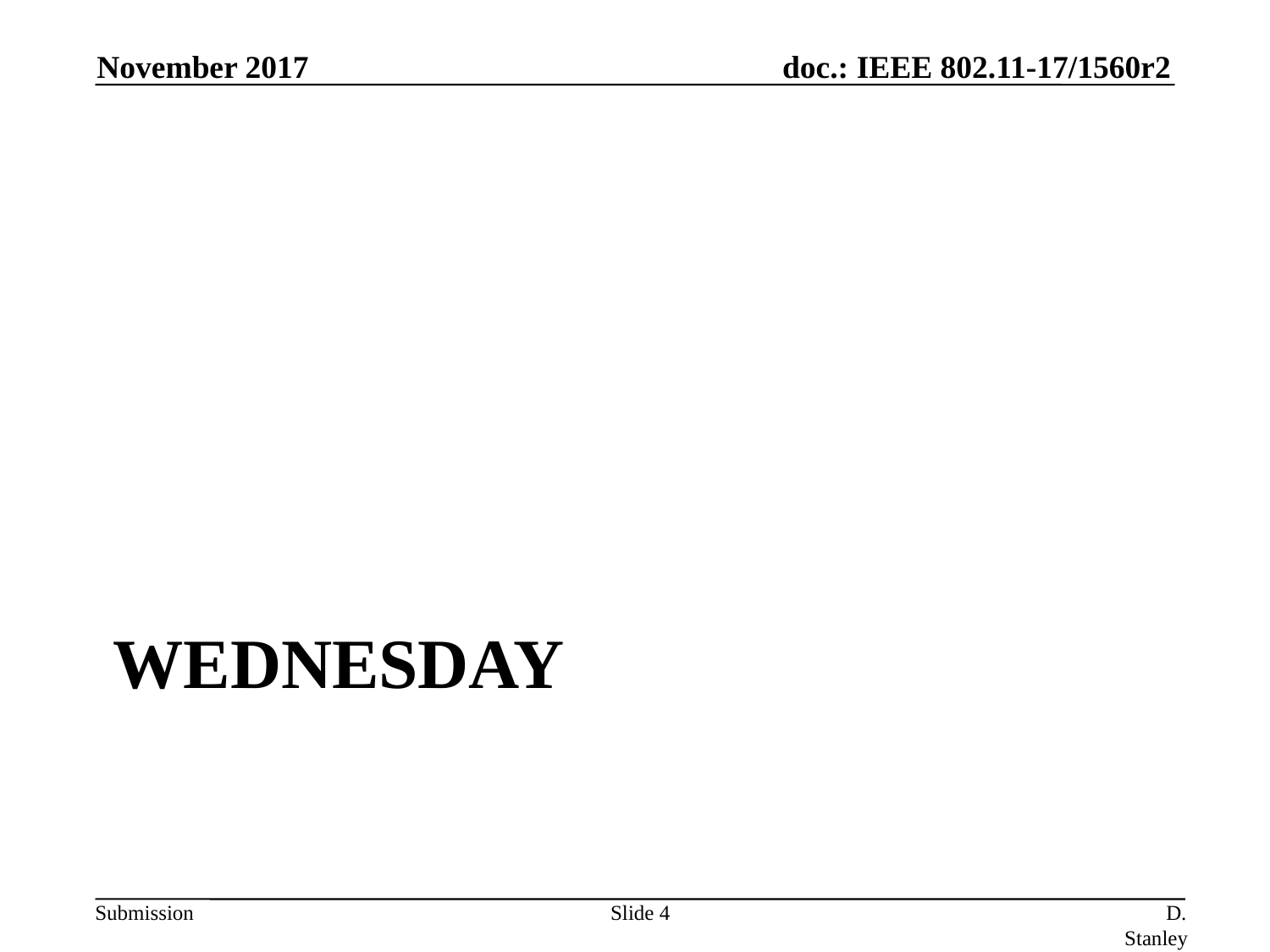

November 2017

# Wednesday
Slide 4
D. Stanley, HP Enterprise